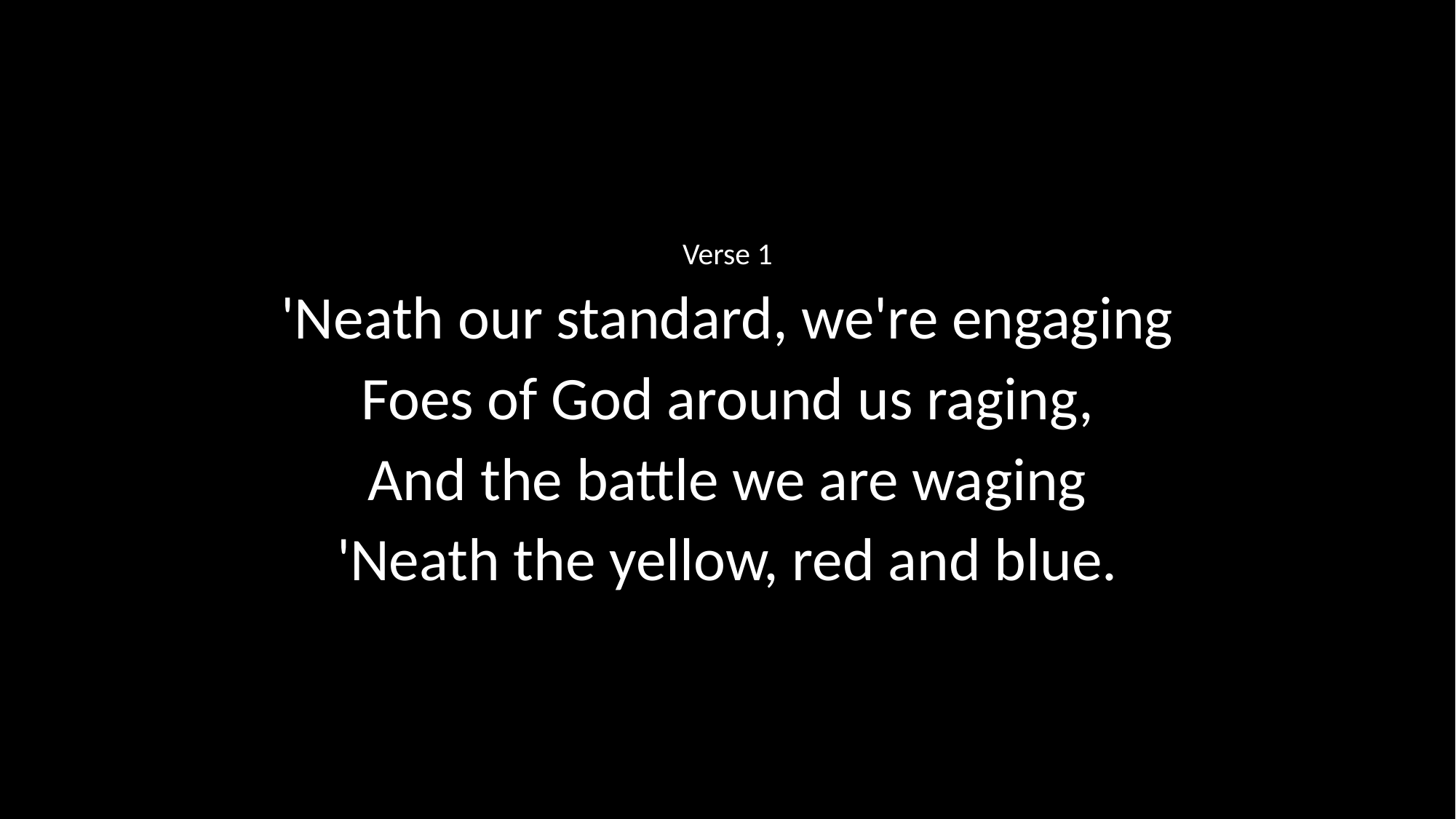

Verse 1
'Neath our standard, we're engaging
Foes of God around us raging,
And the battle we are waging
'Neath the yellow, red and blue.